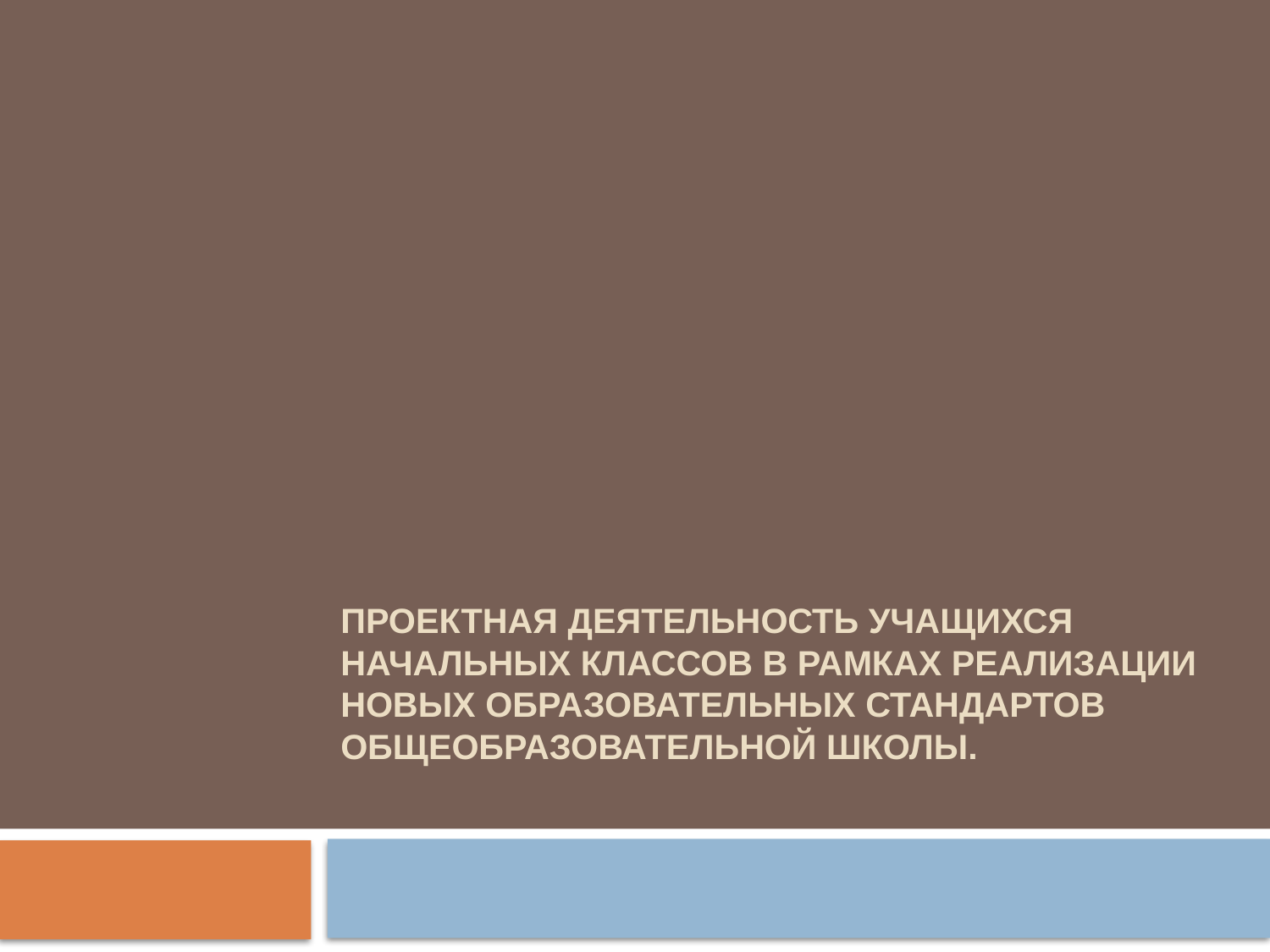

# Проектная деятельность учащихся начальных классов в рамках реализации новых образовательных стандартов общеобразовательной школы.